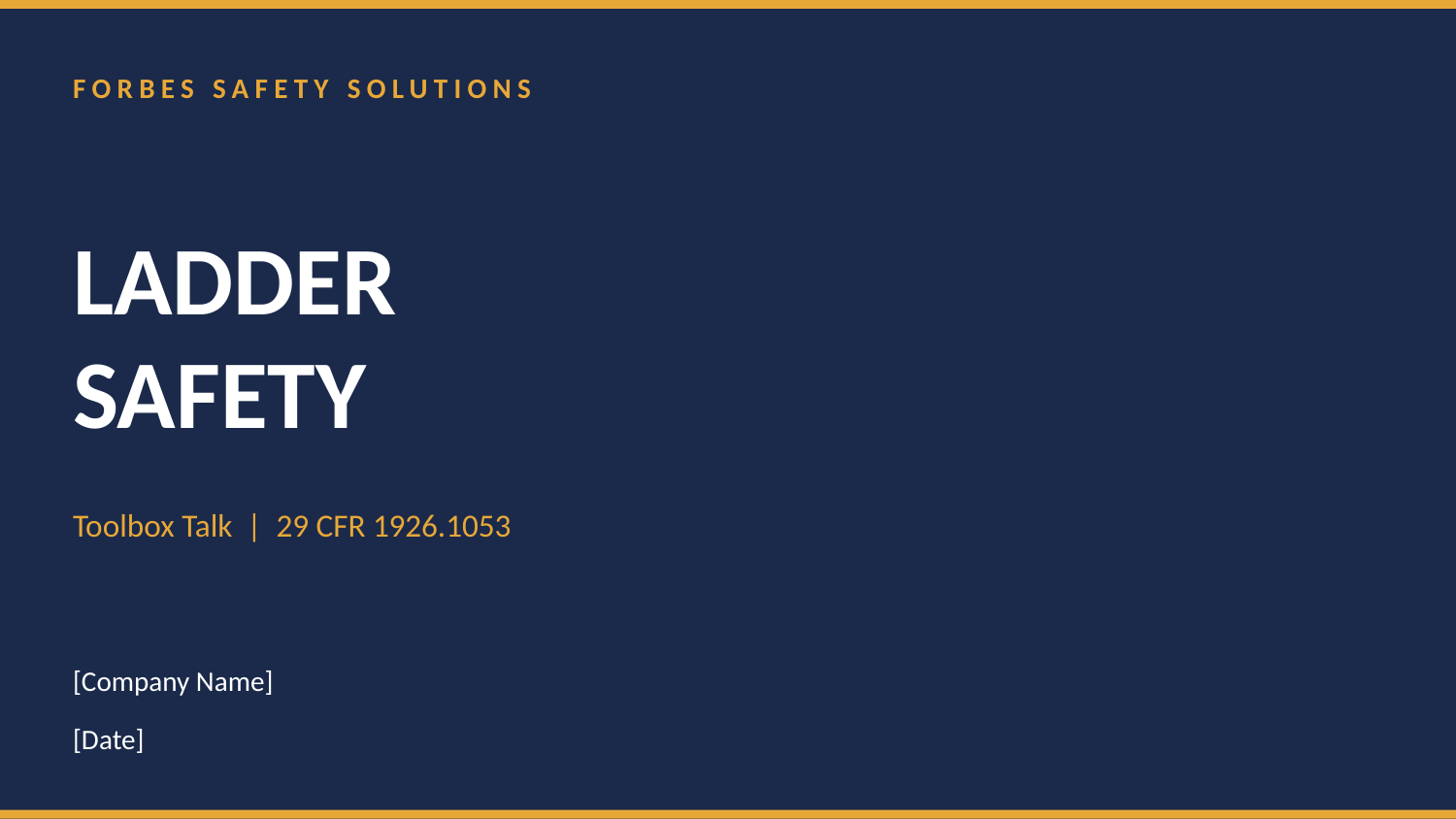

FORBES SAFETY SOLUTIONS
LADDER
SAFETY
Toolbox Talk  |  29 CFR 1926.1053
[Company Name]
[Date]